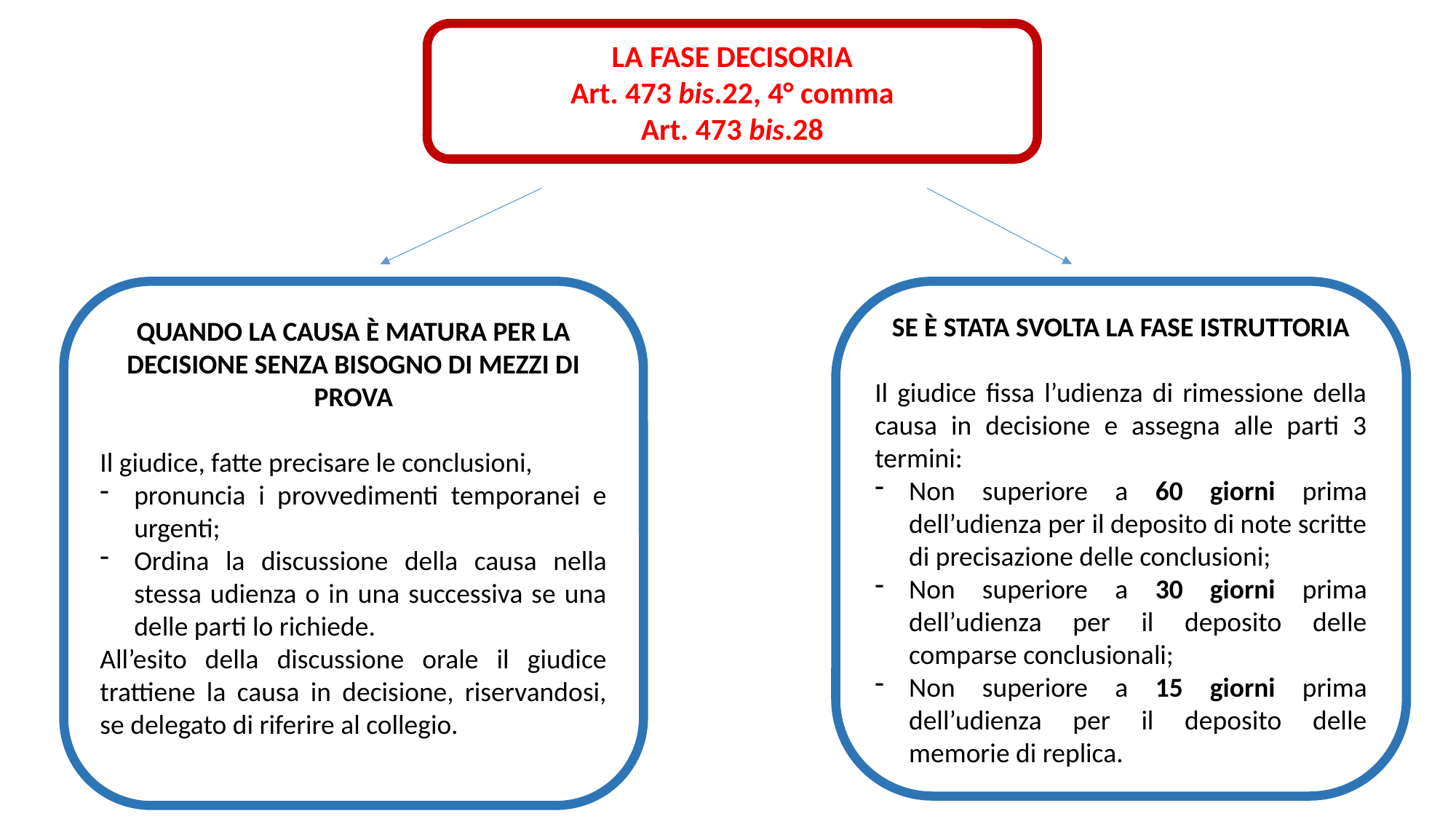

LA FASE DECISORIA
Art. 473 bis.22, 4° comma
Art. 473 bis.28

QUANDO LA CAUSA È MATURA PER LA DECISIONE SENZA BISOGNO DI MEZZI DI PROVA

Il giudice, fatte precisare le conclusioni,
pronuncia i provvedimenti temporanei e urgenti;
Ordina la discussione della causa nella stessa udienza o in una successiva se una delle parti lo richiede.
All’esito della discussione orale il giudice trattiene la causa in decisione, riservandosi, se delegato di riferire al collegio.

-

SE È STATA SVOLTA LA FASE ISTRUTTORIA

Il giudice fissa l’udienza di rimessione della causa in decisione e assegna alle parti 3 termini:
Non superiore a 60 giorni prima dell’udienza per il deposito di note scritte di precisazione delle conclusioni;
Non superiore a 30 giorni prima dell’udienza per il deposito delle comparse conclusionali;
Non superiore a 15 giorni prima dell’udienza per il deposito delle memorie di replica.